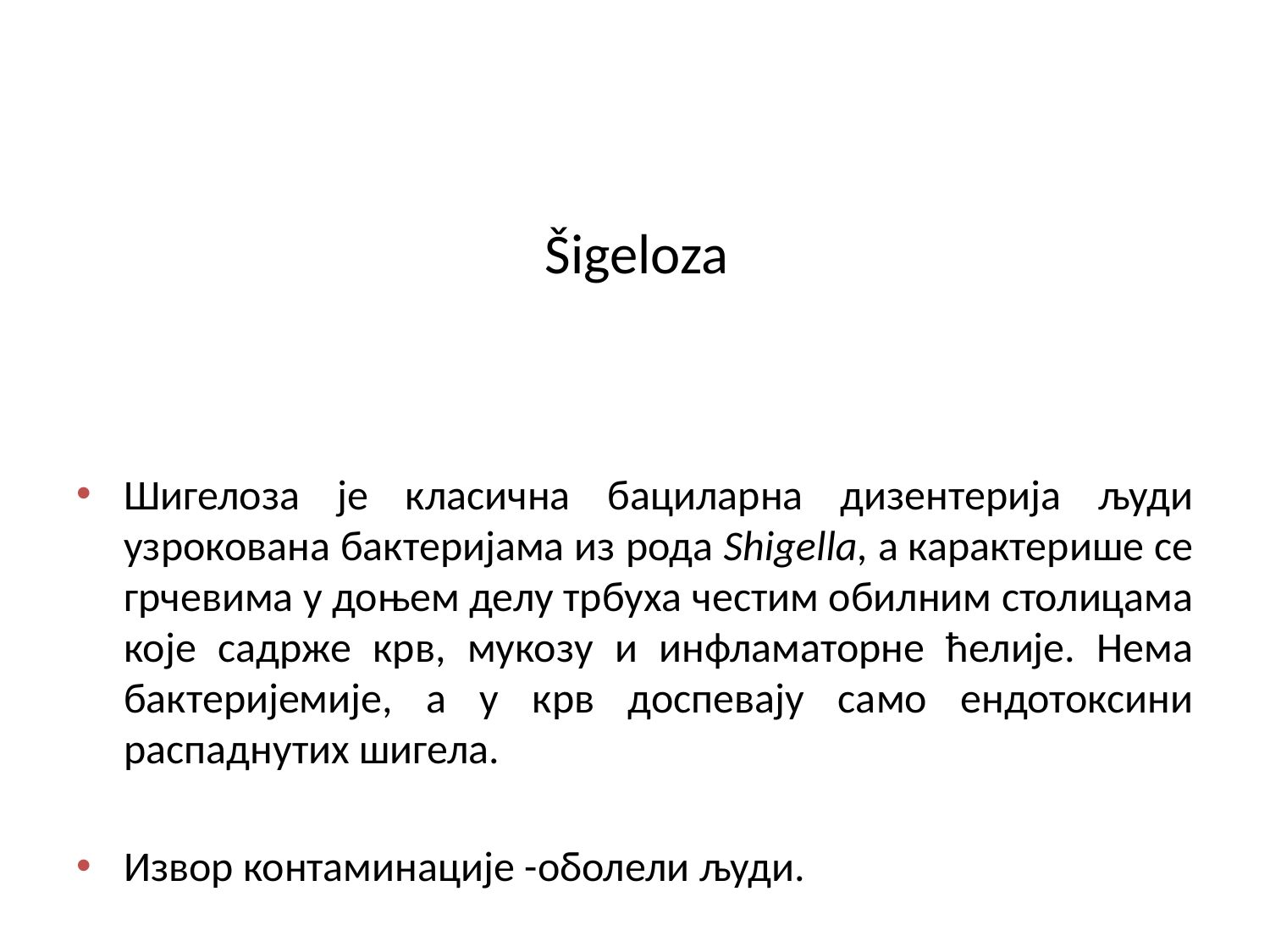

# Šigeloza

Шигелоза је класична бациларна дизентерија људи узрокована бактеријама из рода Shigella, а карактерише се грчевима у доњем делу трбуха честим обилним столицама које садрже крв, мукозу и инфламаторне ћелије. Нема бактеријемије, а у крв доспевају само ендотоксини распаднутих шигела.

Извор контаминације -оболели људи.